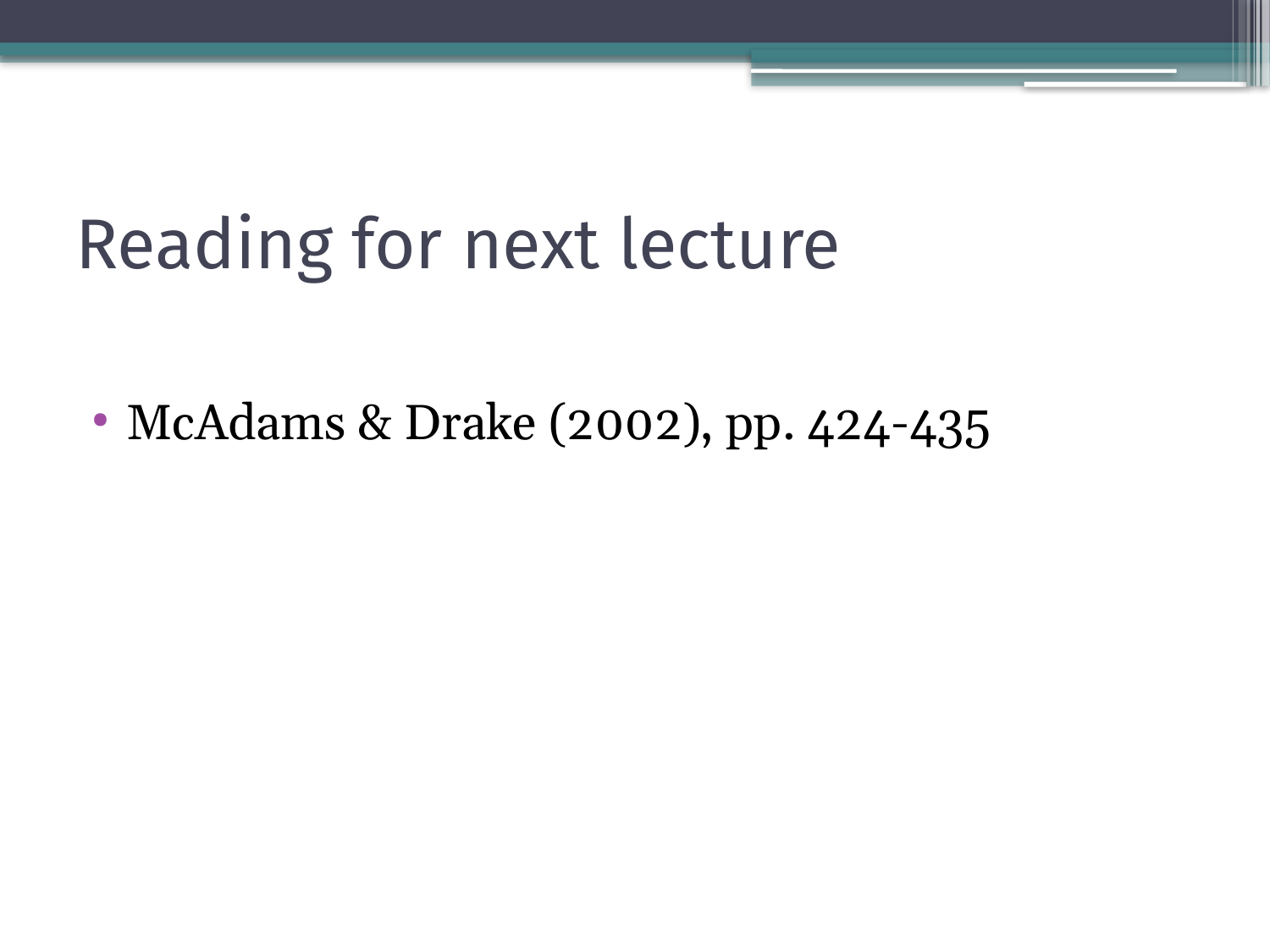

Reading for next lecture

McAdams & Drake (2002), pp. 424-435